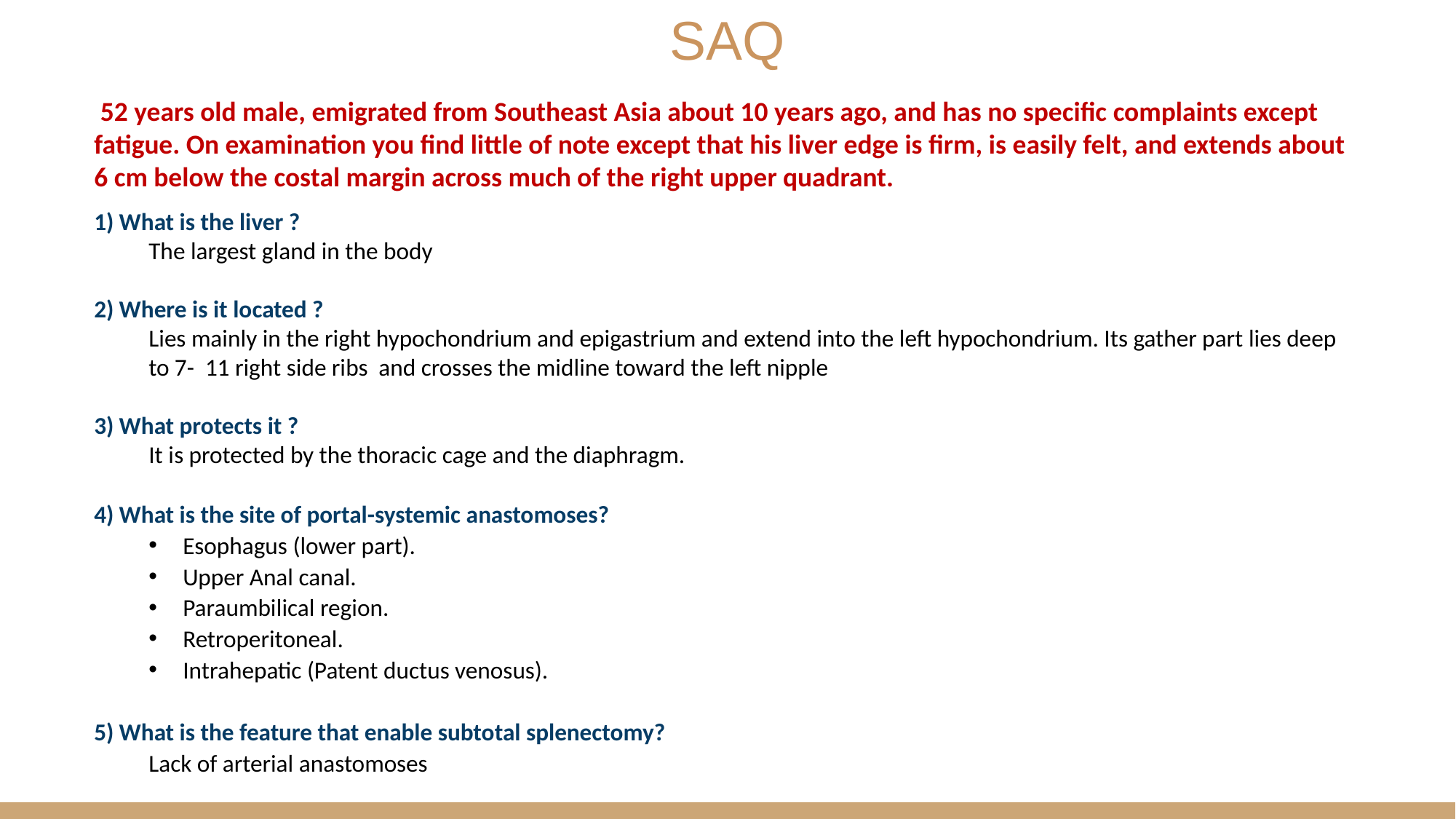

52 years old male, emigrated from Southeast Asia about 10 years ago, and has no specific complaints except fatigue. On examination you find little of note except that his liver edge is firm, is easily felt, and extends about 6 cm below the costal margin across much of the right upper quadrant.

1) What is the liver ?
The largest gland in the body

2) Where is it located ?
Lies mainly in the right hypochondrium and epigastrium and extend into the left hypochondrium. Its gather part lies deep to 7-  11 right side ribs  and crosses the midline toward the left nipple

3) What protects it ?
It is protected by the thoracic cage and the diaphragm.

4) What is the site of portal-systemic anastomoses?
Esophagus (lower part).
Upper Anal canal.
Paraumbilical region.
Retroperitoneal.
Intrahepatic (Patent ductus venosus).

5) What is the feature that enable subtotal splenectomy?
Lack of arterial anastomoses